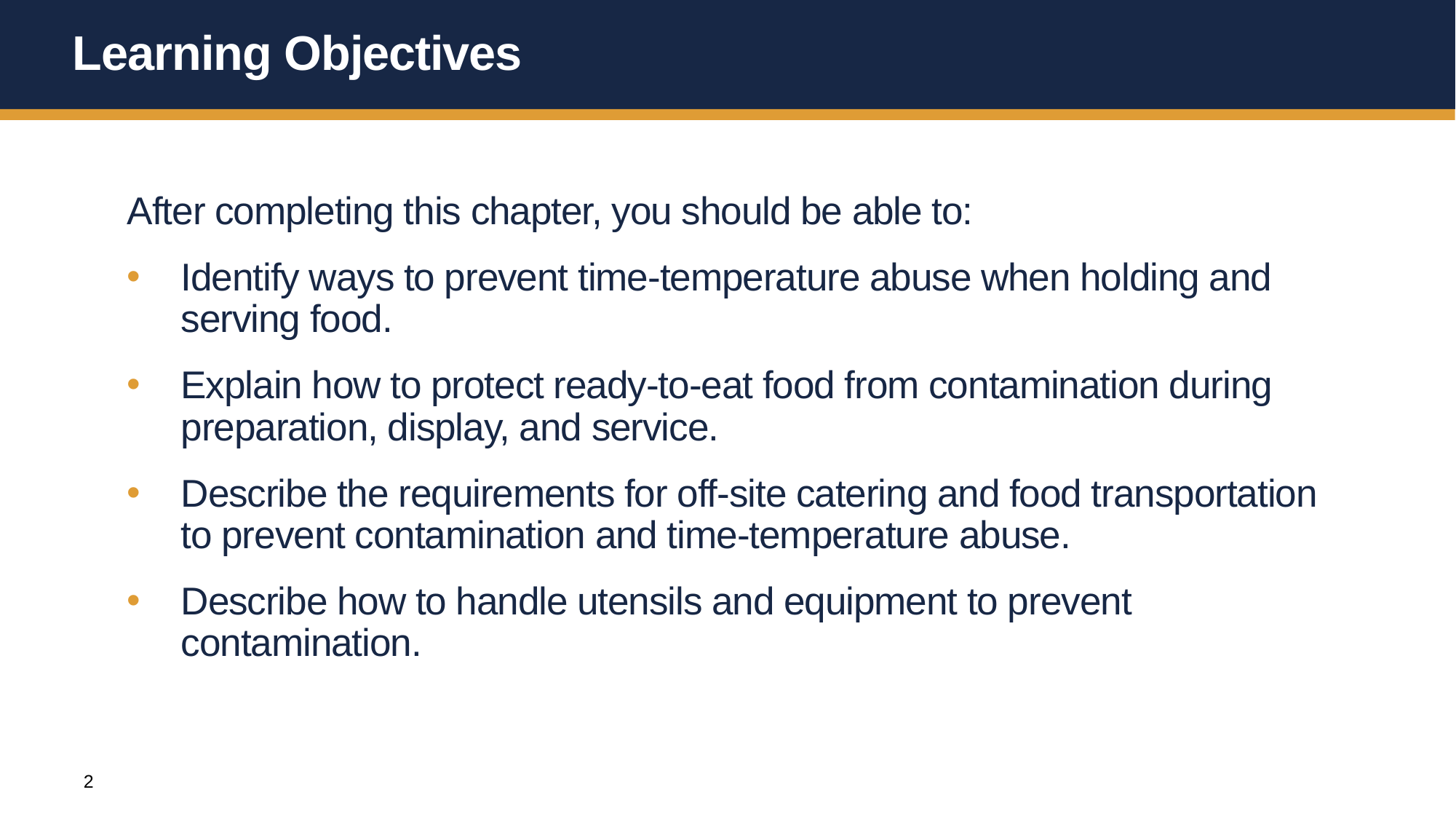

# Learning Objectives
After completing this chapter, you should be able to:
Identify ways to prevent time-temperature abuse when holding and serving food.
Explain how to protect ready-to-eat food from contamination during preparation, display, and service.
Describe the requirements for off-site catering and food transportation to prevent contamination and time-temperature abuse.
Describe how to handle utensils and equipment to prevent contamination.
2